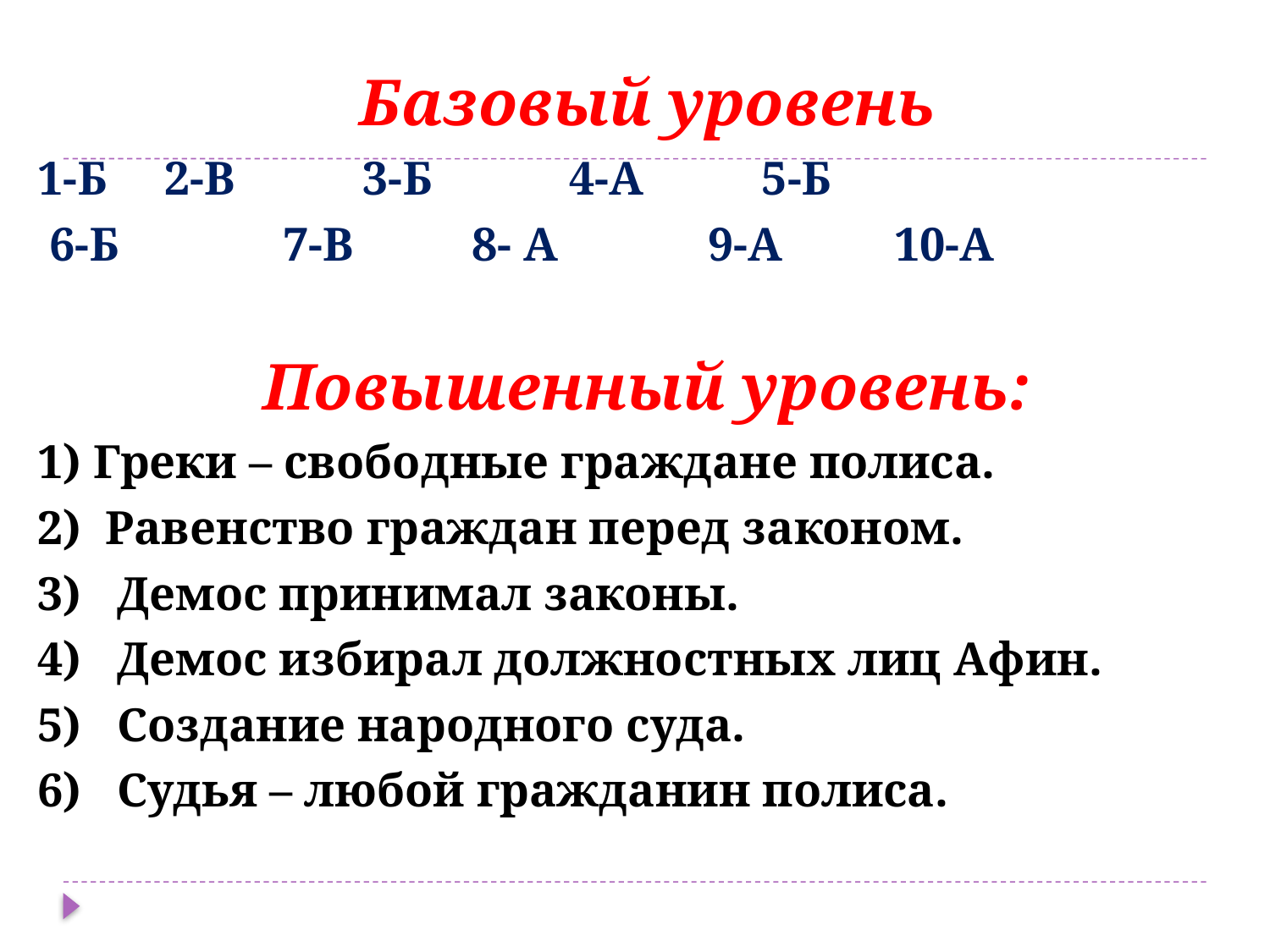

#
Базовый уровень
1-Б    	2-В	      3-Б	  4-А          5-Б
 6-Б	          7-В          8- А	   9-А	        10-А

Повышенный уровень:
1) Греки – свободные граждане полиса.
2)  Равенство граждан перед законом.
3)   Демос принимал законы.
4)   Демос избирал должностных лиц Афин.
5)   Создание народного суда.
6)   Судья – любой гражданин полиса.